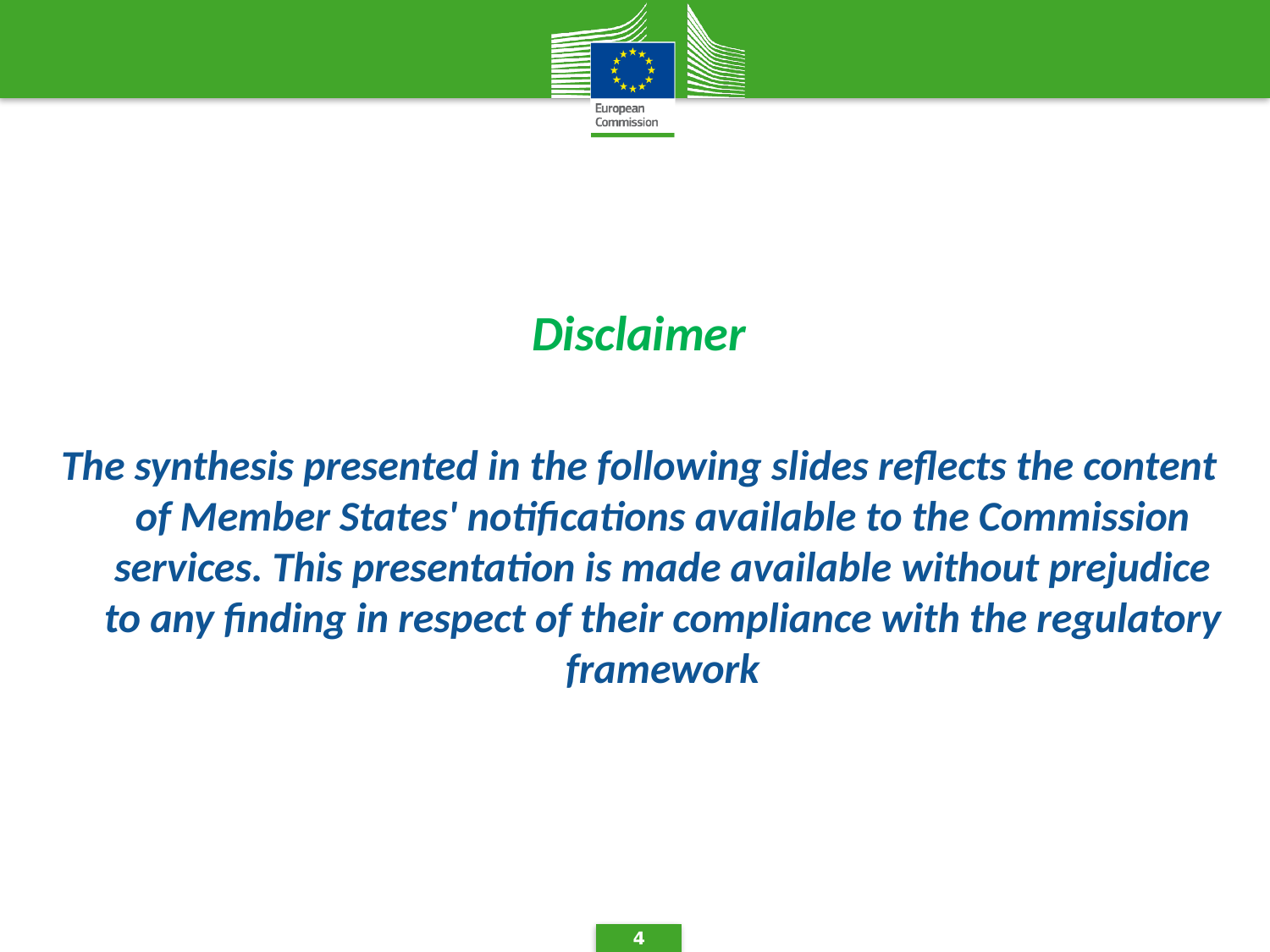

Disclaimer

The synthesis presented in the following slides reflects the content of Member States' notifications available to the Commission services. This presentation is made available without prejudice to any finding in respect of their compliance with the regulatory framework
4